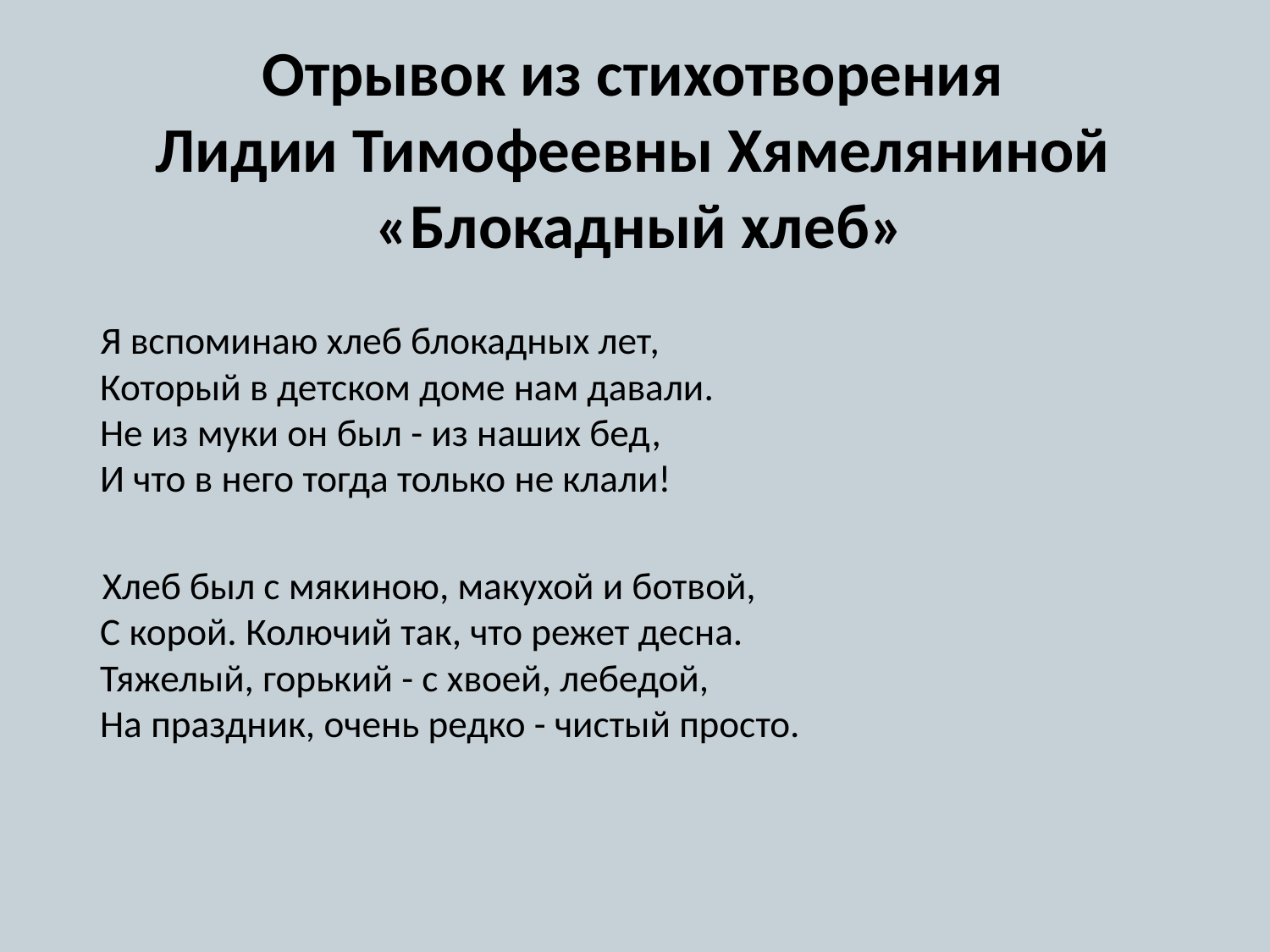

Отрывок из стихотворения
Лидии Тимофеевны Хямеляниной
«Блокадный хлеб»

     Я вспоминаю хлеб блокадных лет,
Который в детском доме нам давали.
Не из муки он был - из наших бед,
И что в него тогда только не клали!

    Хлеб был с мякиною, макухой и ботвой,
С корой. Колючий так, что режет десна.
Тяжелый, горький - с хвоей, лебедой,
На праздник, очень редко - чистый просто.